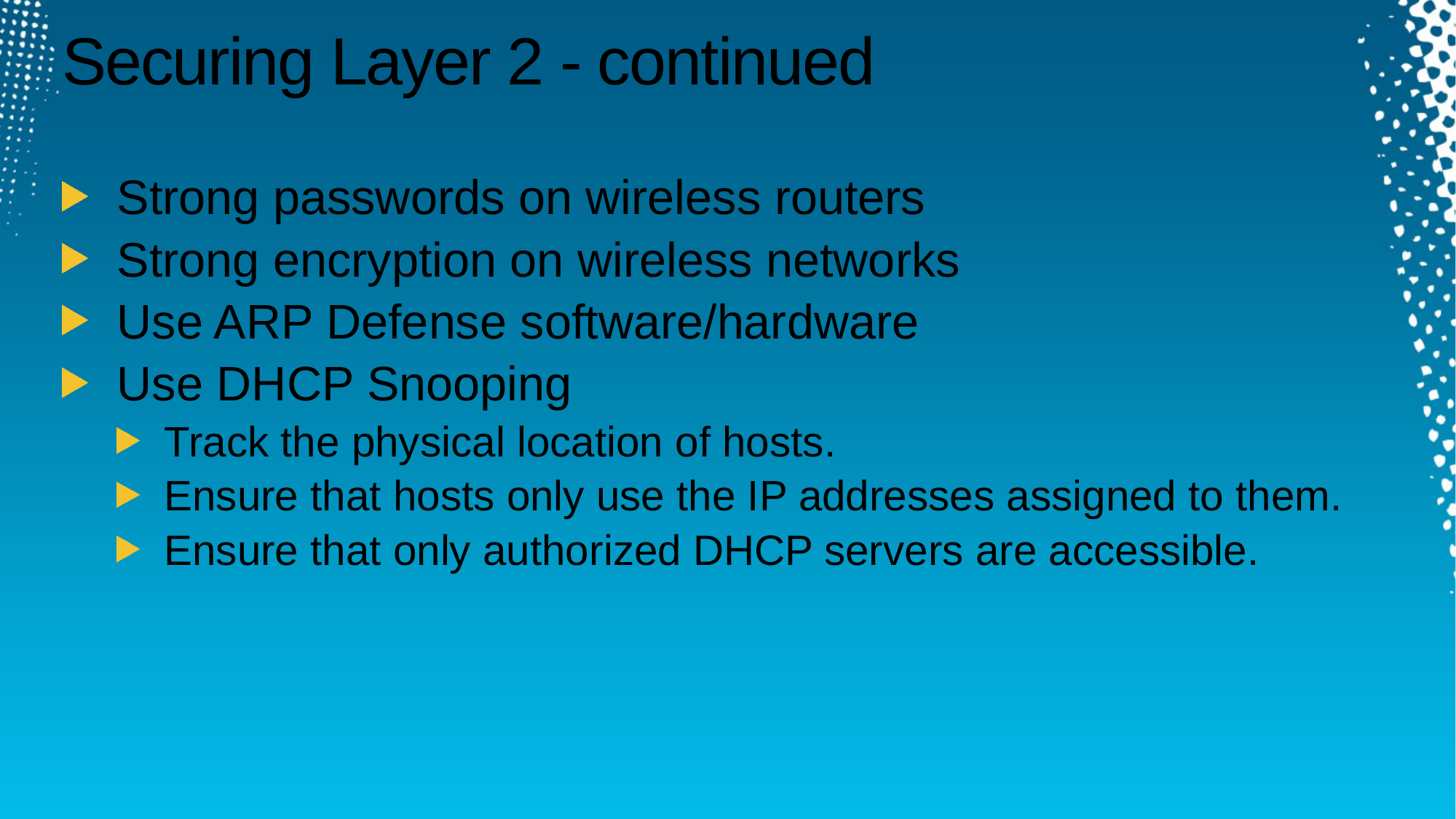

# Securing Layer 2 - continued
Strong passwords on wireless routers
Strong encryption on wireless networks
Use ARP Defense software/hardware
Use DHCP Snooping
Track the physical location of hosts.
Ensure that hosts only use the IP addresses assigned to them.
Ensure that only authorized DHCP servers are accessible.